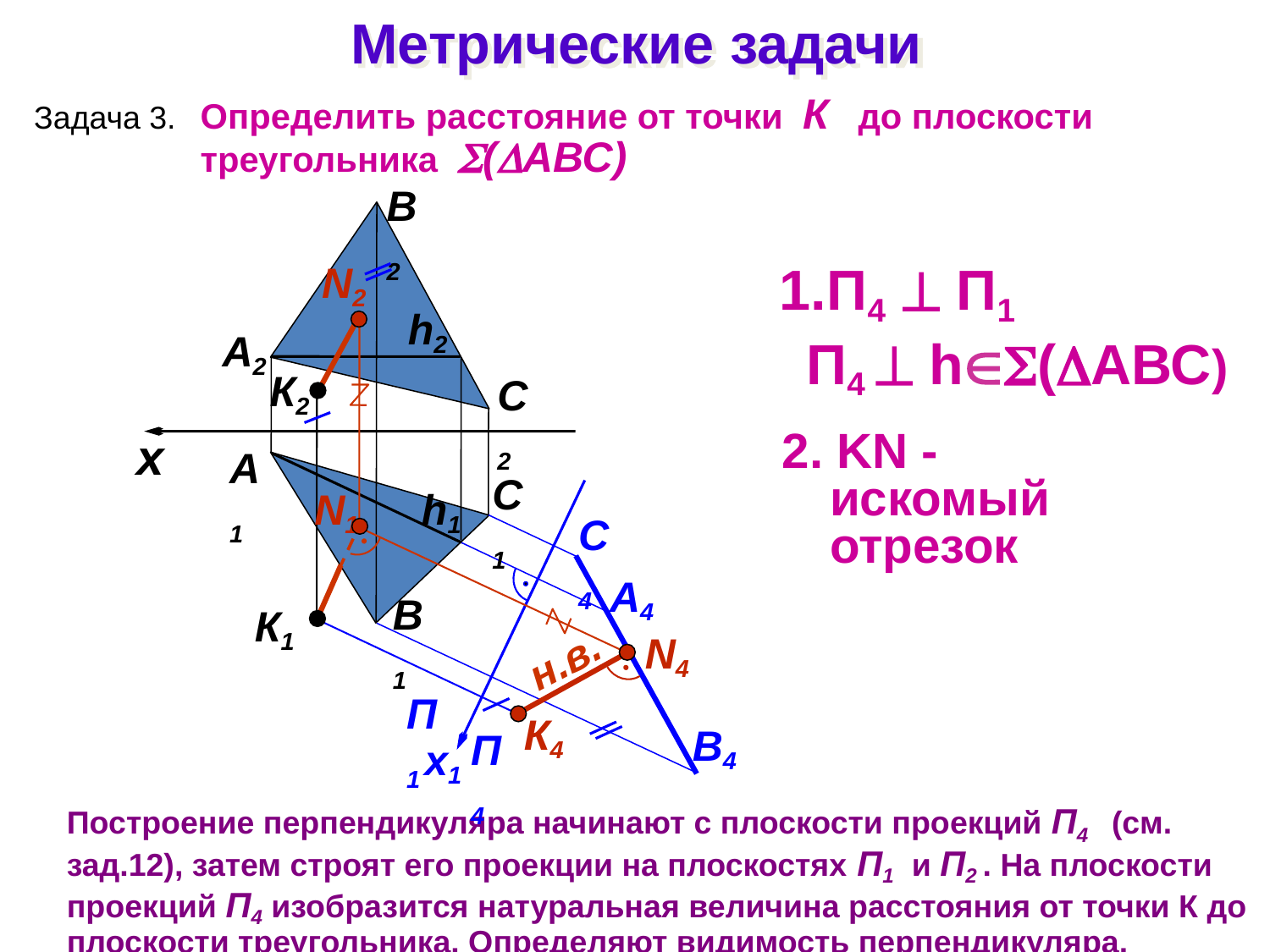

Метрические задачи
Определить расстояние от точки  К   до плоскости треугольника  Σ(ΔАВС)
Задача 3.
B2

П4 ⊥ П1
   П4 ⊥ h∈Σ(ΔАВС)
N2

h2

А2

К2

C2

К4

x
2. KN - искомый отрезок

А1

h1
C1

П1
П4
x1
N1

C4

А4

В4

B1
К1

N4

н.в.

Построение перпендикуляра начинают с плоскости проекций П4   (см. зад.12), затем строят его проекции на плоскостях П1  и П2 . На плоскости проекций П4 изобразится натуральная величина расстояния от точки К до плоскости треугольника. Определяют видимость перпендикуляра.